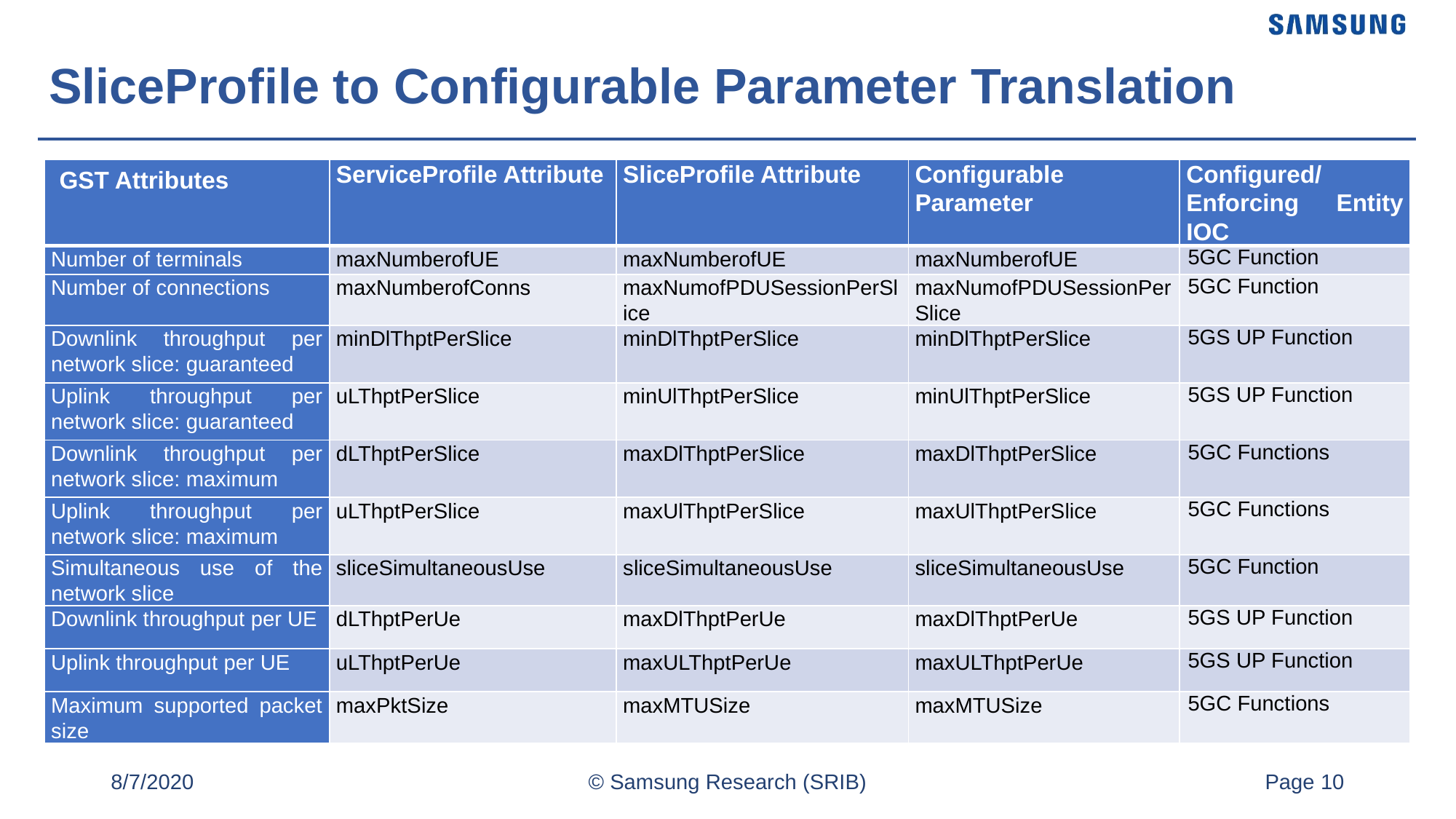

# SliceProfile to Configurable Parameter Translation
| GST Attributes | ServiceProfile Attribute | SliceProfile Attribute | Configurable Parameter | Configured/Enforcing Entity IOC |
| --- | --- | --- | --- | --- |
| Number of terminals | maxNumberofUE | maxNumberofUE | maxNumberofUE | 5GC Function |
| Number of connections | maxNumberofConns | maxNumofPDUSessionPerSlice | maxNumofPDUSessionPerSlice | 5GC Function |
| Downlink throughput per network slice: guaranteed | minDlThptPerSlice | minDlThptPerSlice | minDlThptPerSlice | 5GS UP Function |
| Uplink throughput per network slice: guaranteed | uLThptPerSlice | minUlThptPerSlice | minUlThptPerSlice | 5GS UP Function |
| Downlink throughput per network slice: maximum | dLThptPerSlice | maxDlThptPerSlice | maxDlThptPerSlice | 5GC Functions |
| Uplink throughput per network slice: maximum | uLThptPerSlice | maxUlThptPerSlice | maxUlThptPerSlice | 5GC Functions |
| Simultaneous use of the network slice | sliceSimultaneousUse | sliceSimultaneousUse | sliceSimultaneousUse | 5GC Function |
| Downlink throughput per UE | dLThptPerUe | maxDlThptPerUe | maxDlThptPerUe | 5GS UP Function |
| Uplink throughput per UE | uLThptPerUe | maxULThptPerUe | maxULThptPerUe | 5GS UP Function |
| Maximum supported packet size | maxPktSize | maxMTUSize | maxMTUSize | 5GC Functions |
8/7/2020
© Samsung Research (SRIB)
 Page 10